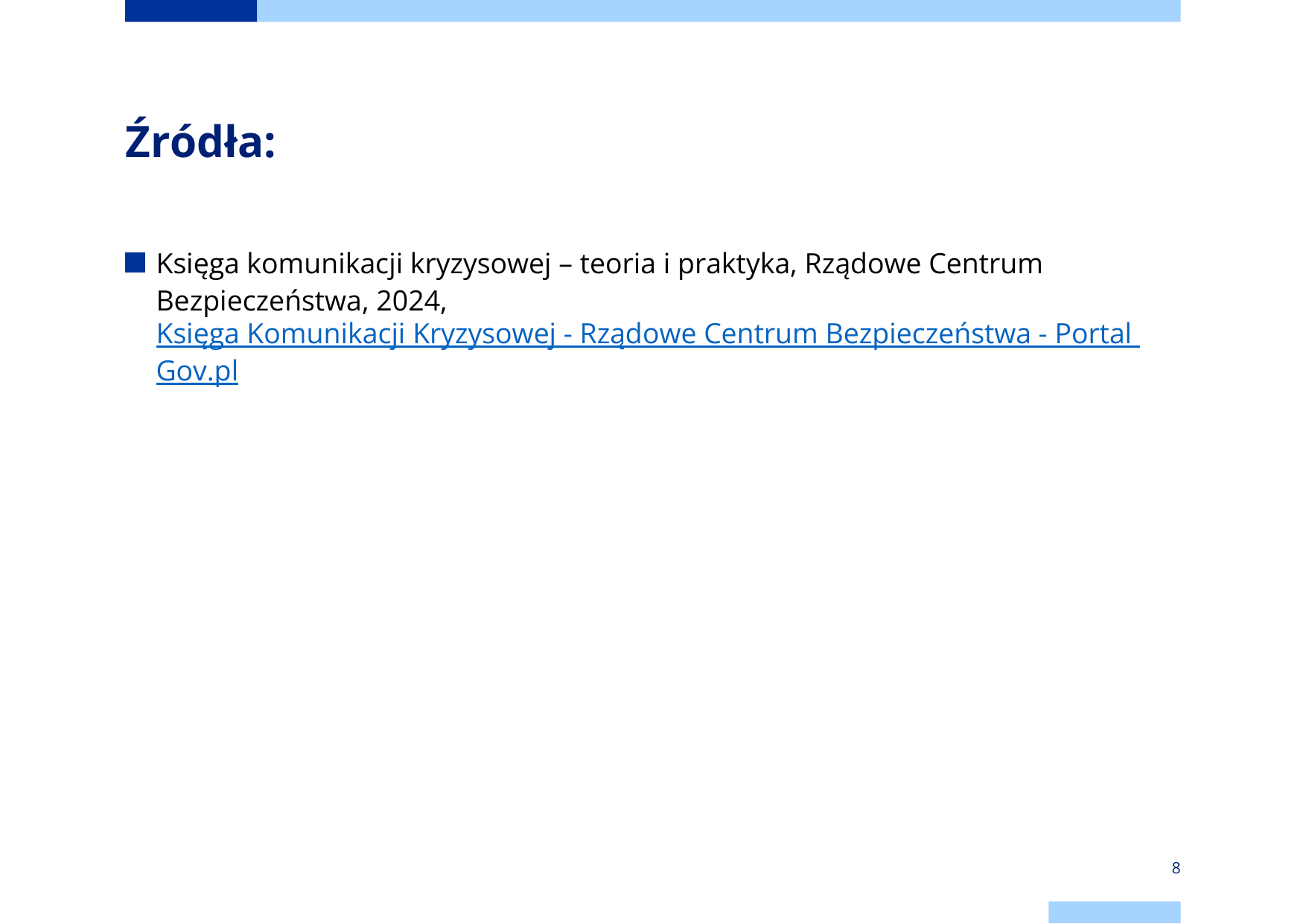

# Źródła:
Księga komunikacji kryzysowej – teoria i praktyka, Rządowe Centrum Bezpieczeństwa, 2024, Księga Komunikacji Kryzysowej - Rządowe Centrum Bezpieczeństwa - Portal Gov.pl

8